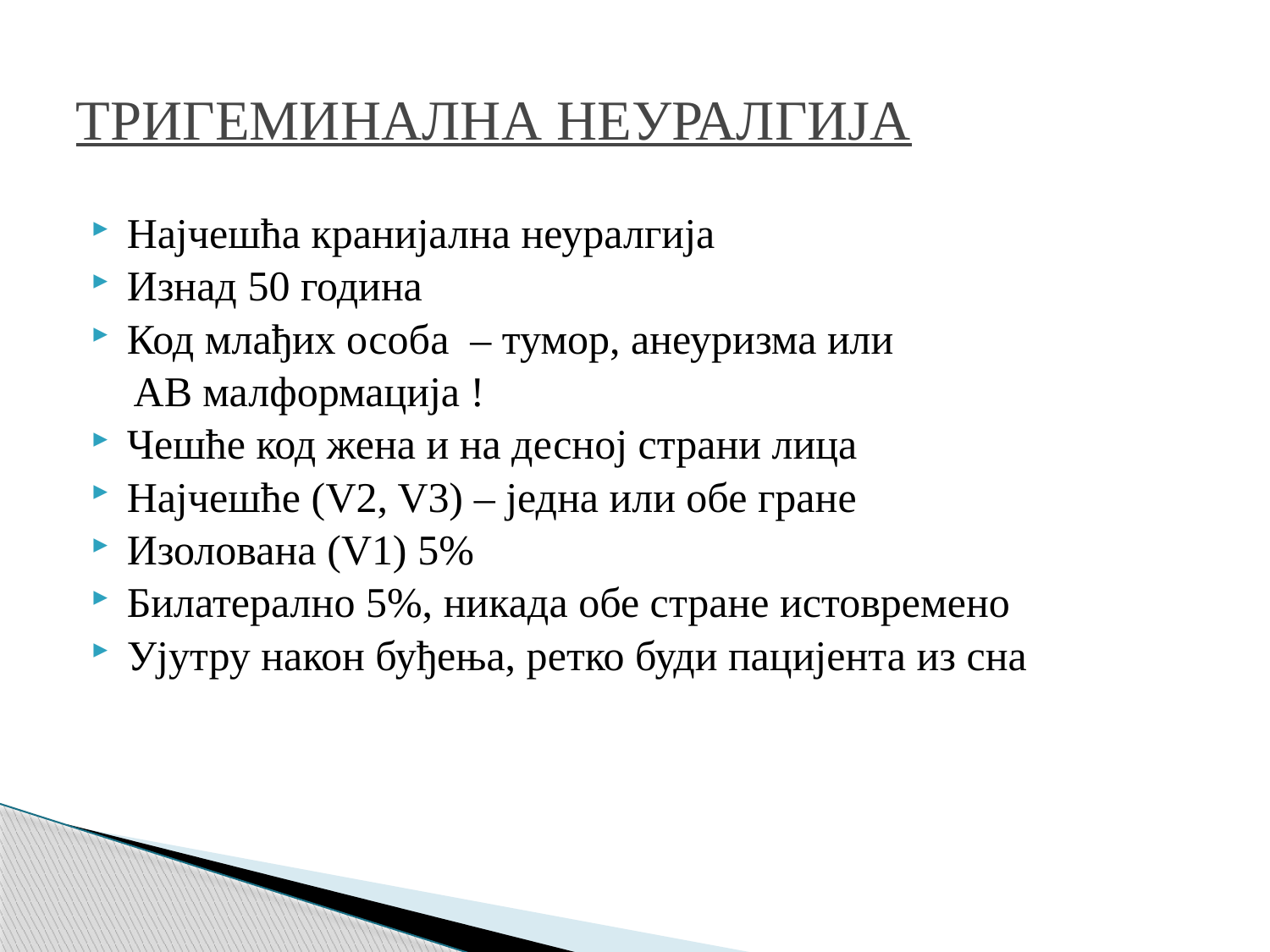

# ТРИГЕМИНАЛНА НЕУРАЛГИЈА
Најчешћа кранијална неуралгија
Изнад 50 година
Код млађих особа  – тумор, анеуризма или
    АВ малформација !
Чешће код жена и на десној страни лица
Најчешће (V2, V3) – једна или обе гране
Изолована (V1) 5%
Билатерално 5%, никада обе стране истовремено
Ујутру након буђења, ретко буди пацијента из сна